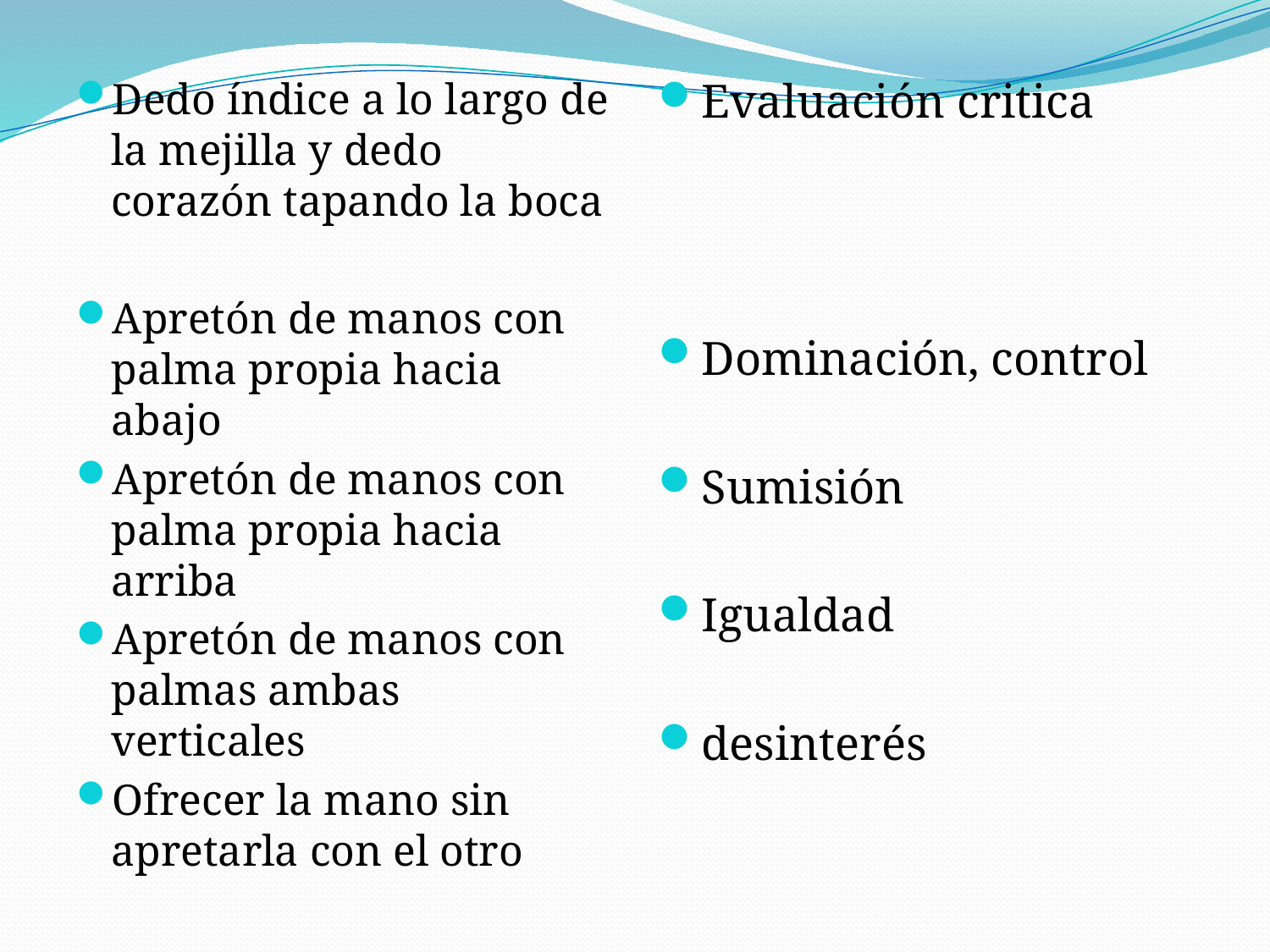

Dedo índice a lo largo de la mejilla y dedo corazón tapando la boca

Apretón de manos con palma propia hacia abajo
Apretón de manos con palma propia hacia arriba
Apretón de manos con palmas ambas  verticales
Ofrecer la mano sin apretarla con el otro

Evaluación critica

Dominación, control

Sumisión

Igualdad

desinterés